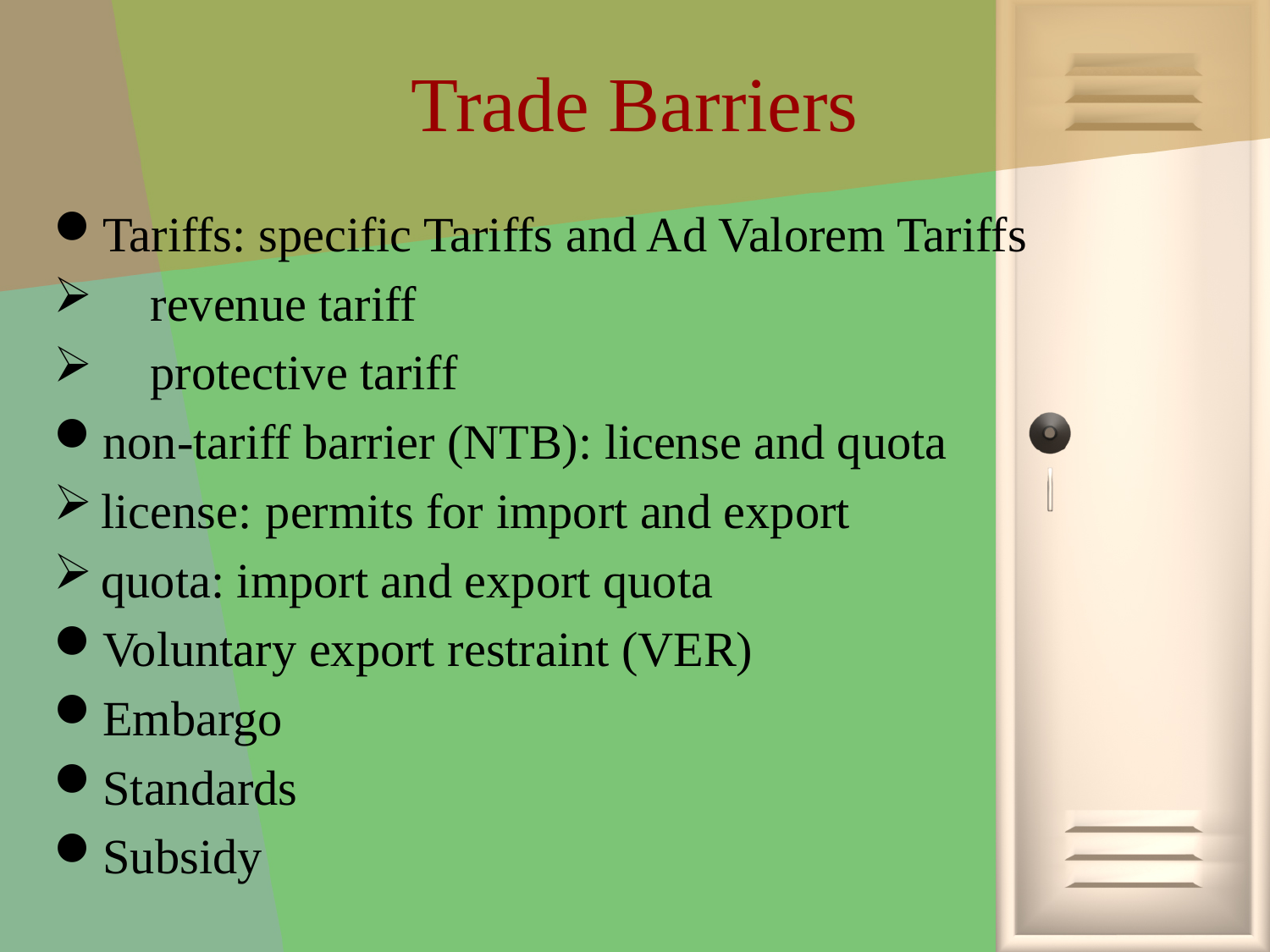

# Trade Barriers
Tariffs: specific Tariffs and Ad Valorem Tariffs
    revenue tariff
    protective tariff
non-tariff barrier (NTB): license and quota
license: permits for import and export
quota: import and export quota
Voluntary export restraint (VER)
Embargo
Standards
Subsidy